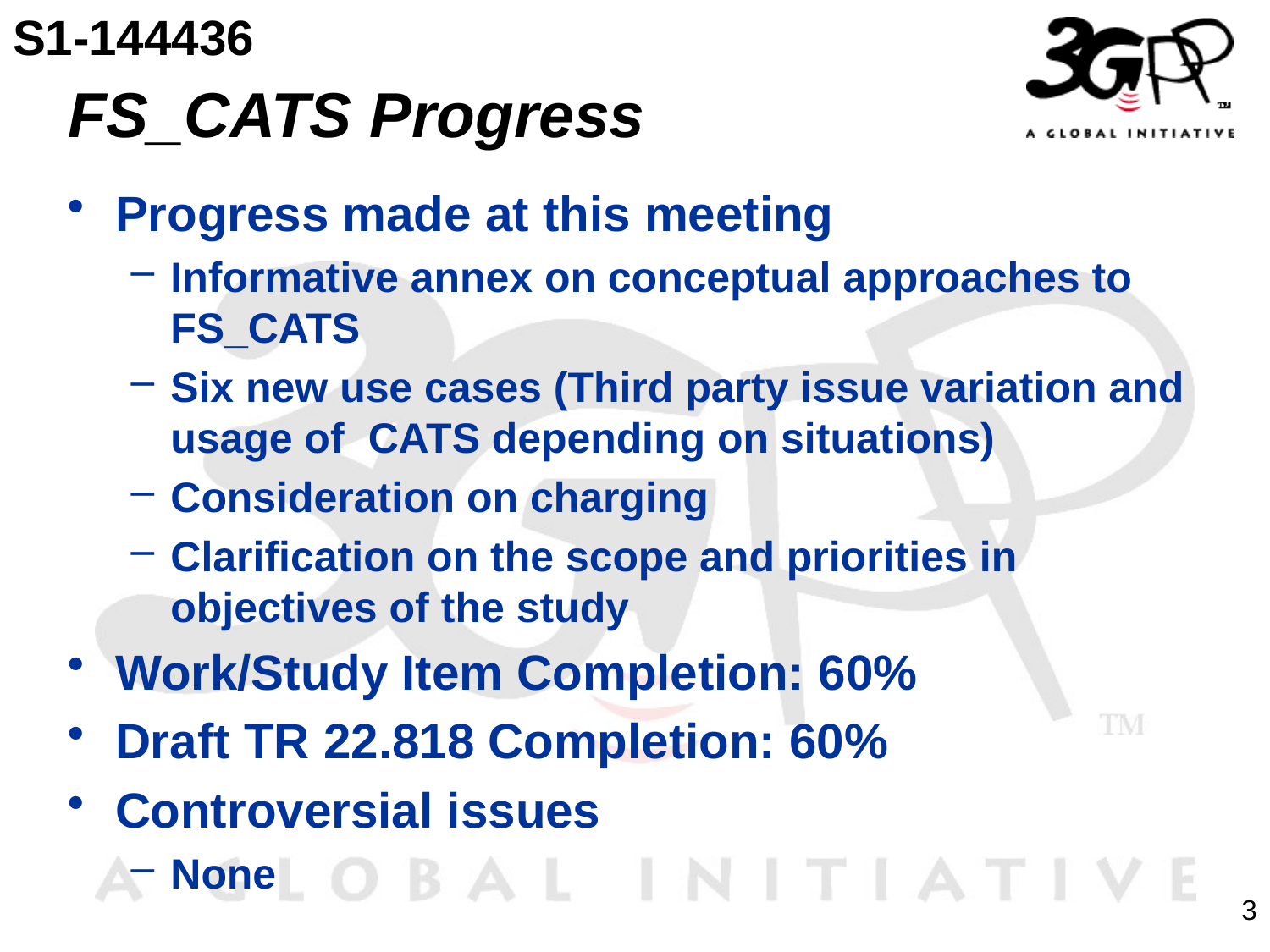

S1-144436
# FS_CATS Progress
Progress made at this meeting
Informative annex on conceptual approaches to FS_CATS
Six new use cases (Third party issue variation and usage of  CATS depending on situations)
Consideration on charging
Clarification on the scope and priorities in objectives of the study
Work/Study Item Completion: 60%
Draft TR 22.818 Completion: 60%
Controversial issues
None
3